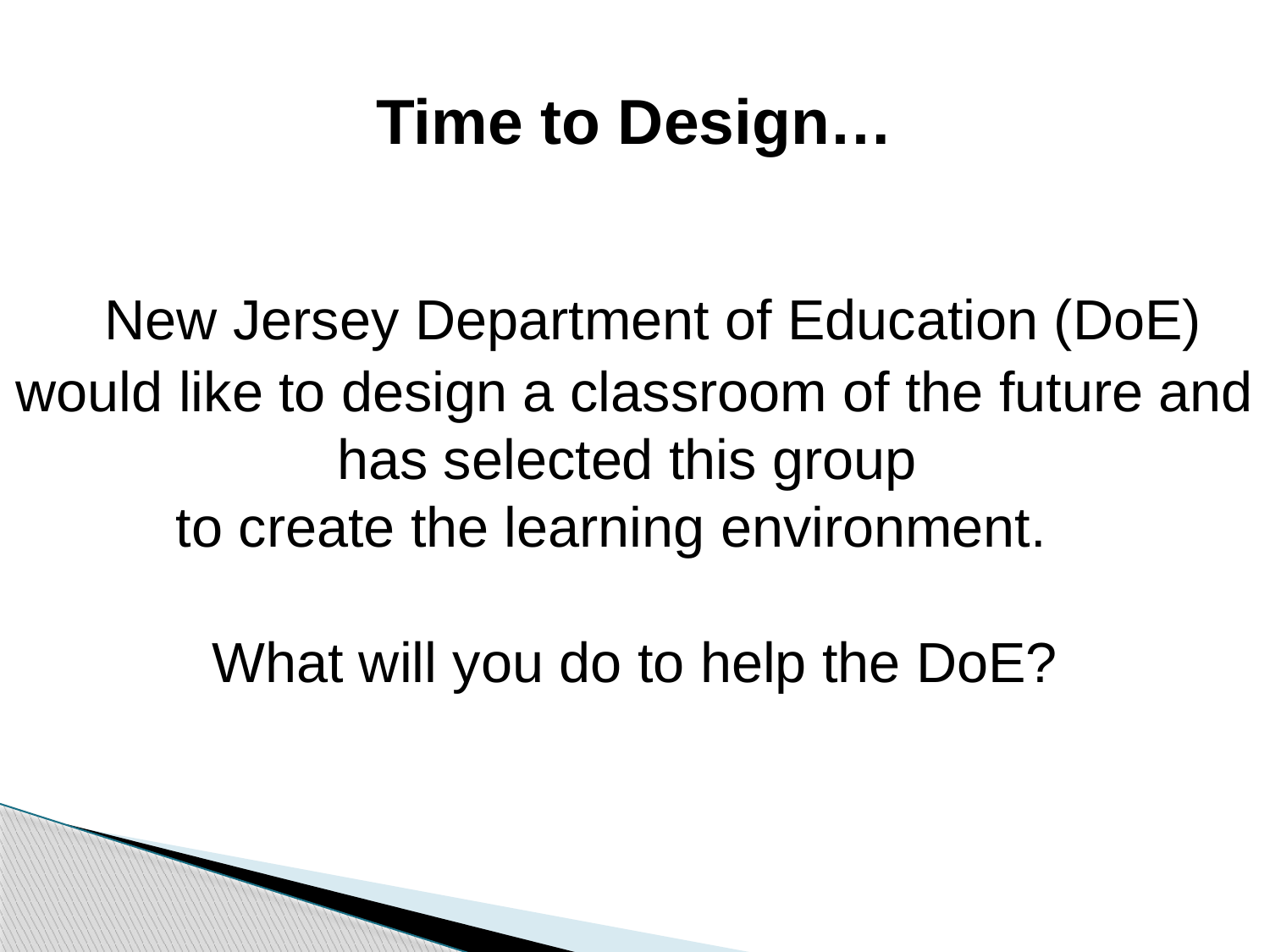

Time to Design…

  New Jersey Department of Education (DoE) would like to design a classroom of the future and has selected this group
to create the learning environment.

What will you do to help the DoE?